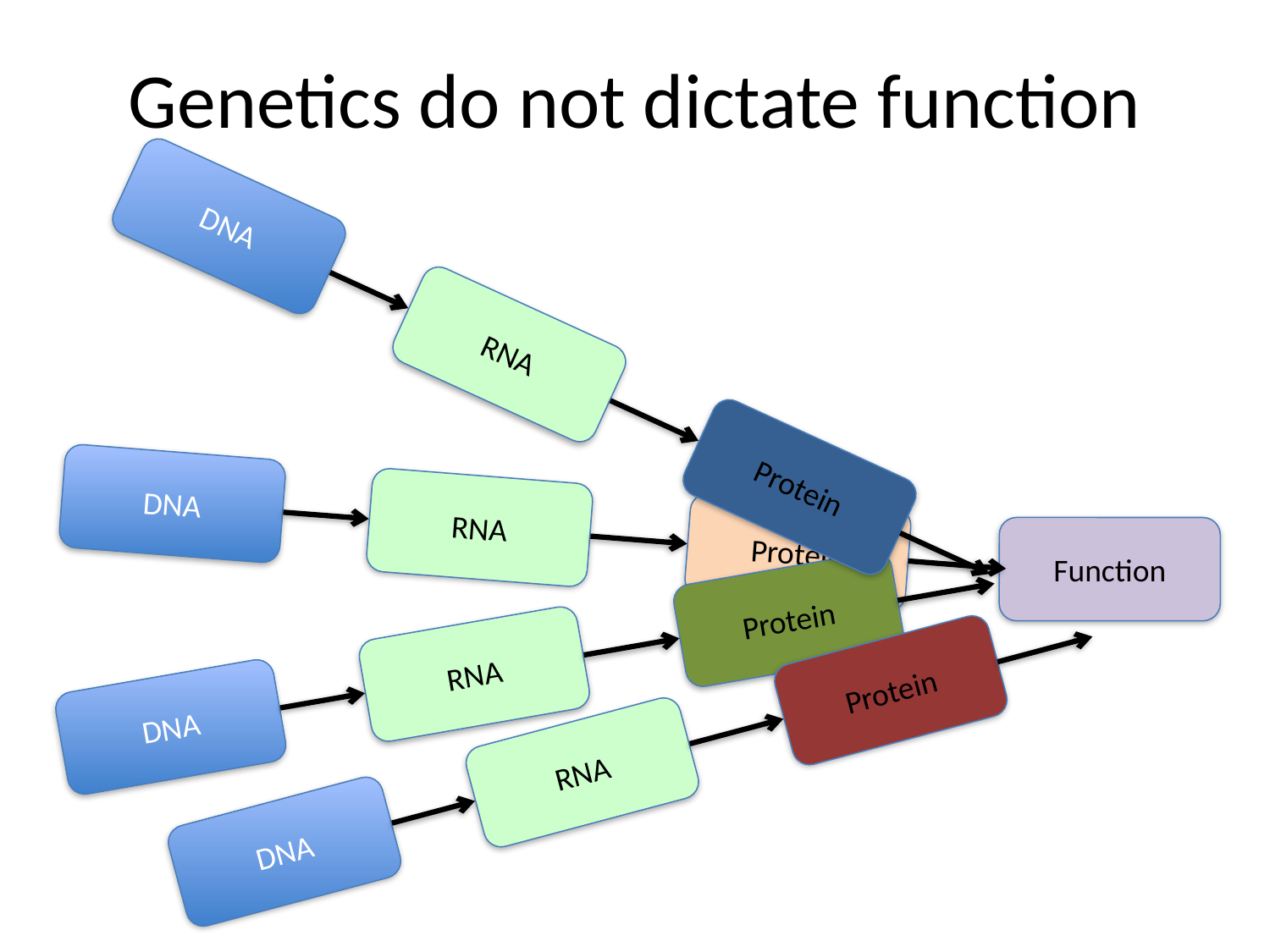

# Genetics do not dictate function
DNA
RNA
Protein
DNA
RNA
Protein
Function
DNA
RNA
Protein
DNA
RNA
Protein